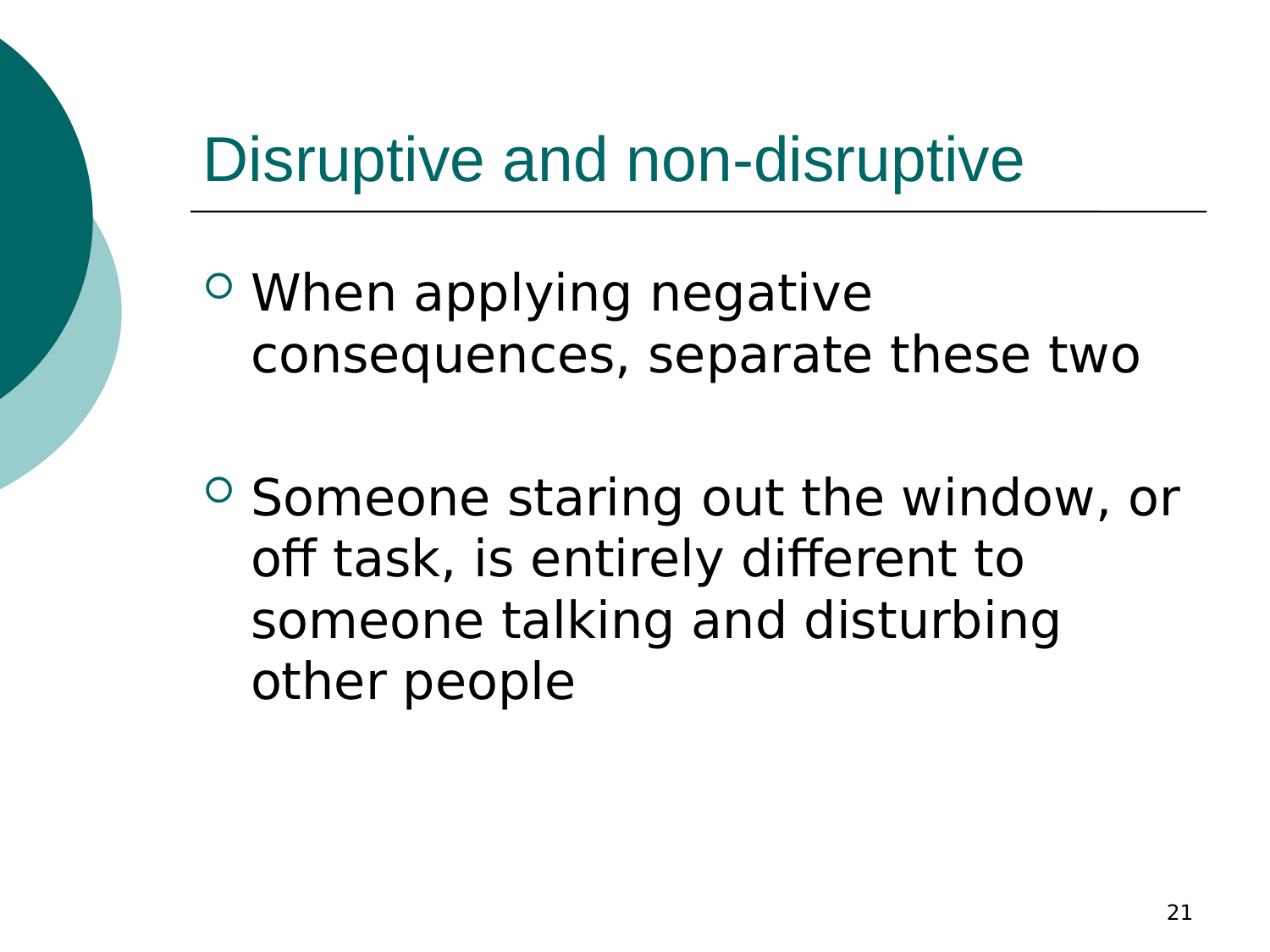

# Disruptive and non-disruptive
When applying negative consequences, separate these two

Someone staring out the window, or off task, is entirely different to someone talking and disturbing other people
21